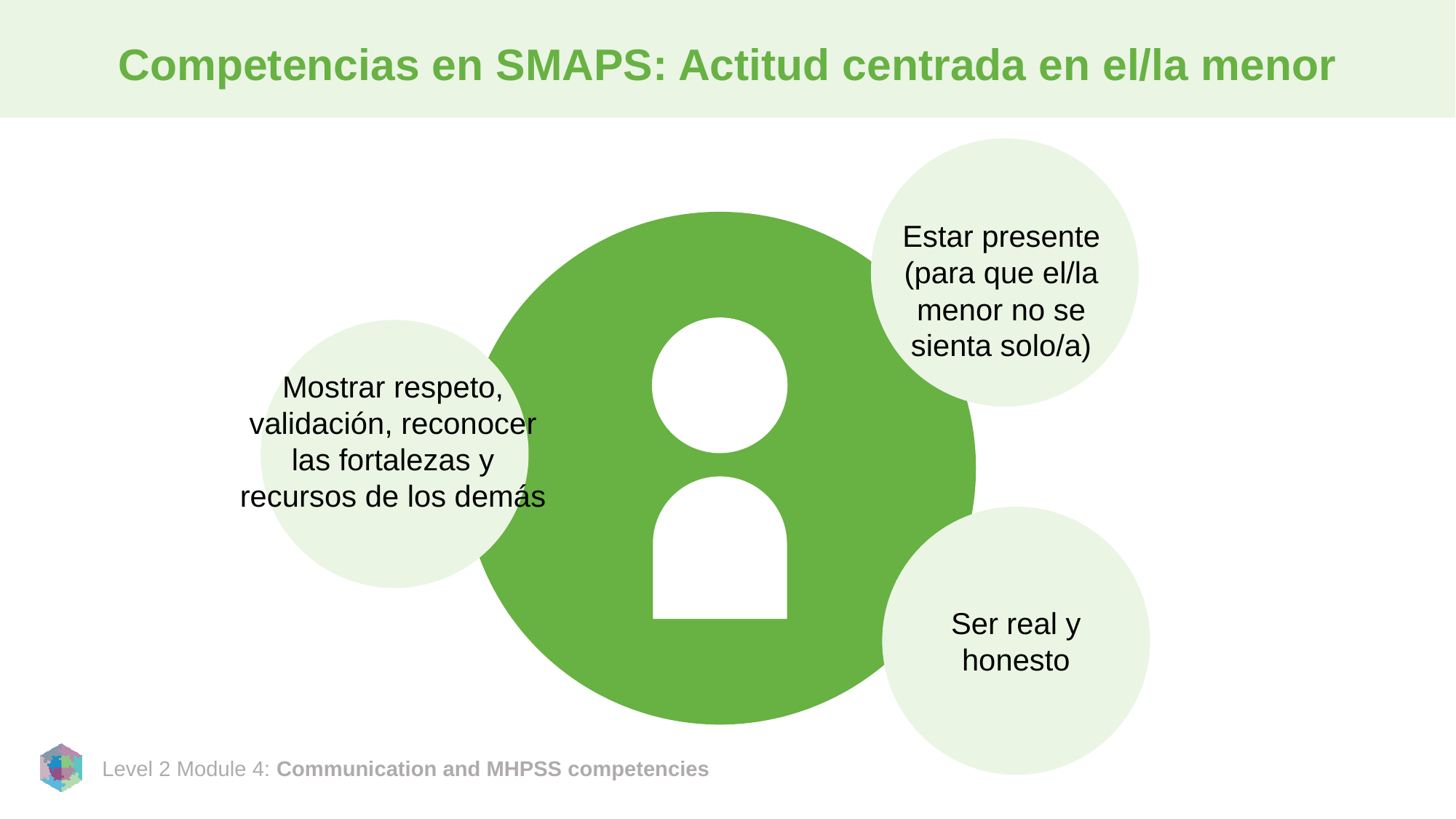

# Competencias en SMAPS: Actitud centrada en el/la menor

Estar presente (para que el/la menor no se sienta solo/a)

Mostrar respeto, validación, reconocer las fortalezas y recursos de los demás

Ser real y honesto